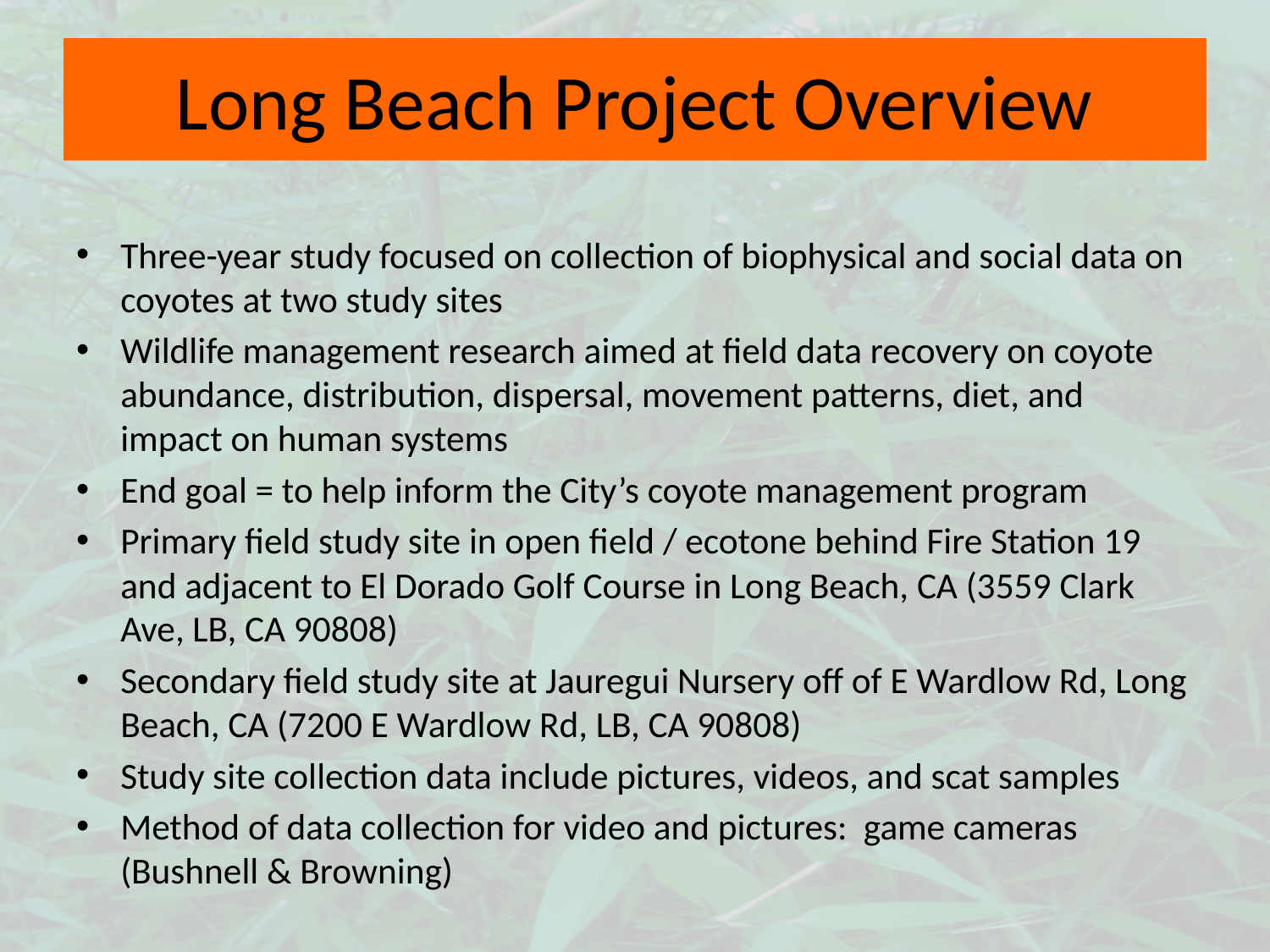

# Long Beach Project Overview
Three-year study focused on collection of biophysical and social data on coyotes at two study sites
Wildlife management research aimed at field data recovery on coyote abundance, distribution, dispersal, movement patterns, diet, and impact on human systems
End goal = to help inform the City’s coyote management program
Primary field study site in open field / ecotone behind Fire Station 19 and adjacent to El Dorado Golf Course in Long Beach, CA (3559 Clark Ave, LB, CA 90808)
Secondary field study site at Jauregui Nursery off of E Wardlow Rd, Long Beach, CA (7200 E Wardlow Rd, LB, CA 90808)
Study site collection data include pictures, videos, and scat samples
Method of data collection for video and pictures:  game cameras (Bushnell & Browning)